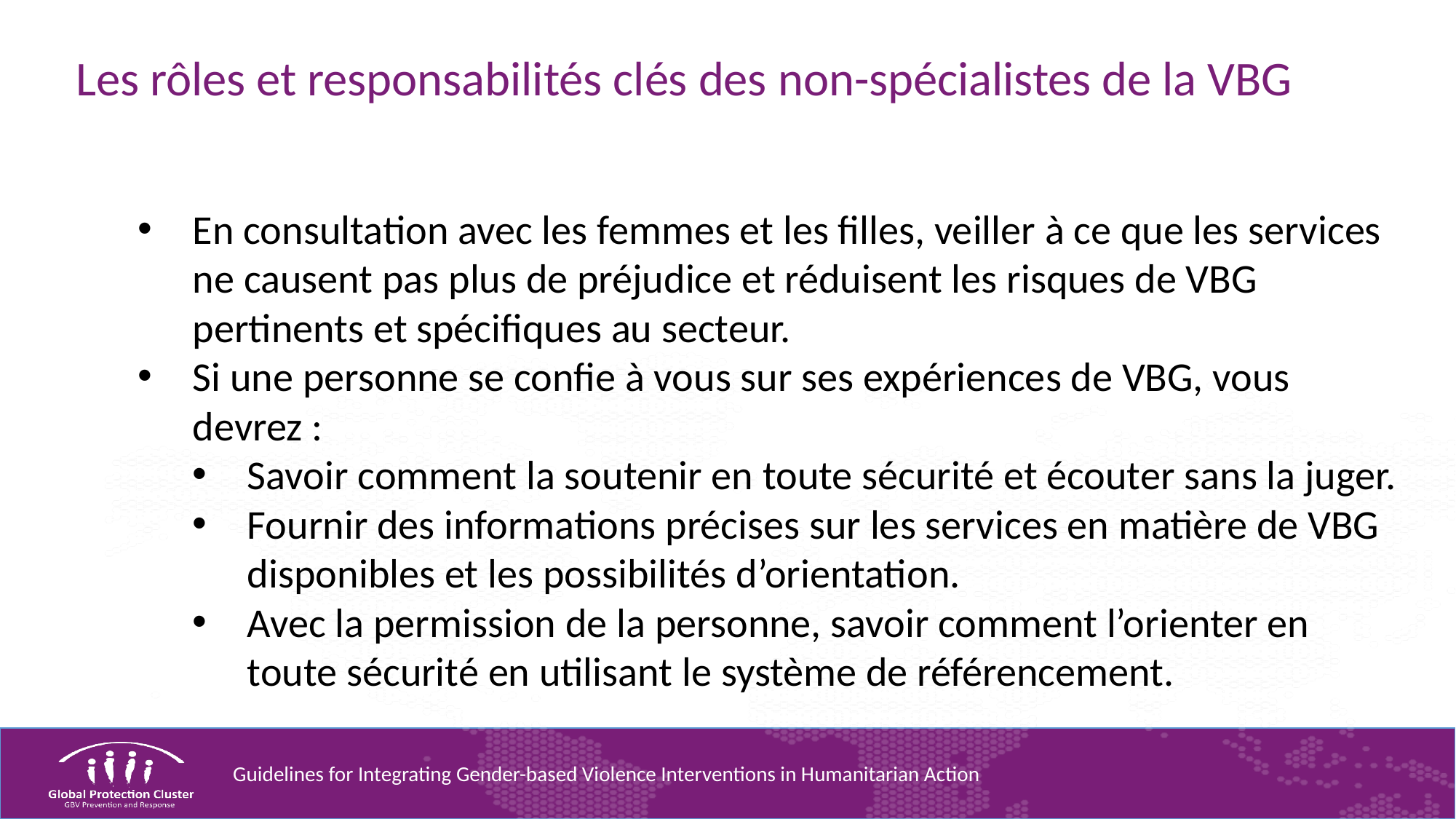

# Les rôles et responsabilités clés des non-spécialistes de la VBG
En consultation avec les femmes et les filles, veiller à ce que les services ne causent pas plus de préjudice et réduisent les risques de VBG pertinents et spécifiques au secteur.
Si une personne se confie à vous sur ses expériences de VBG, vous devrez :
Savoir comment la soutenir en toute sécurité et écouter sans la juger.
Fournir des informations précises sur les services en matière de VBG disponibles et les possibilités d’orientation.
Avec la permission de la personne, savoir comment l’orienter en toute sécurité en utilisant le système de référencement.